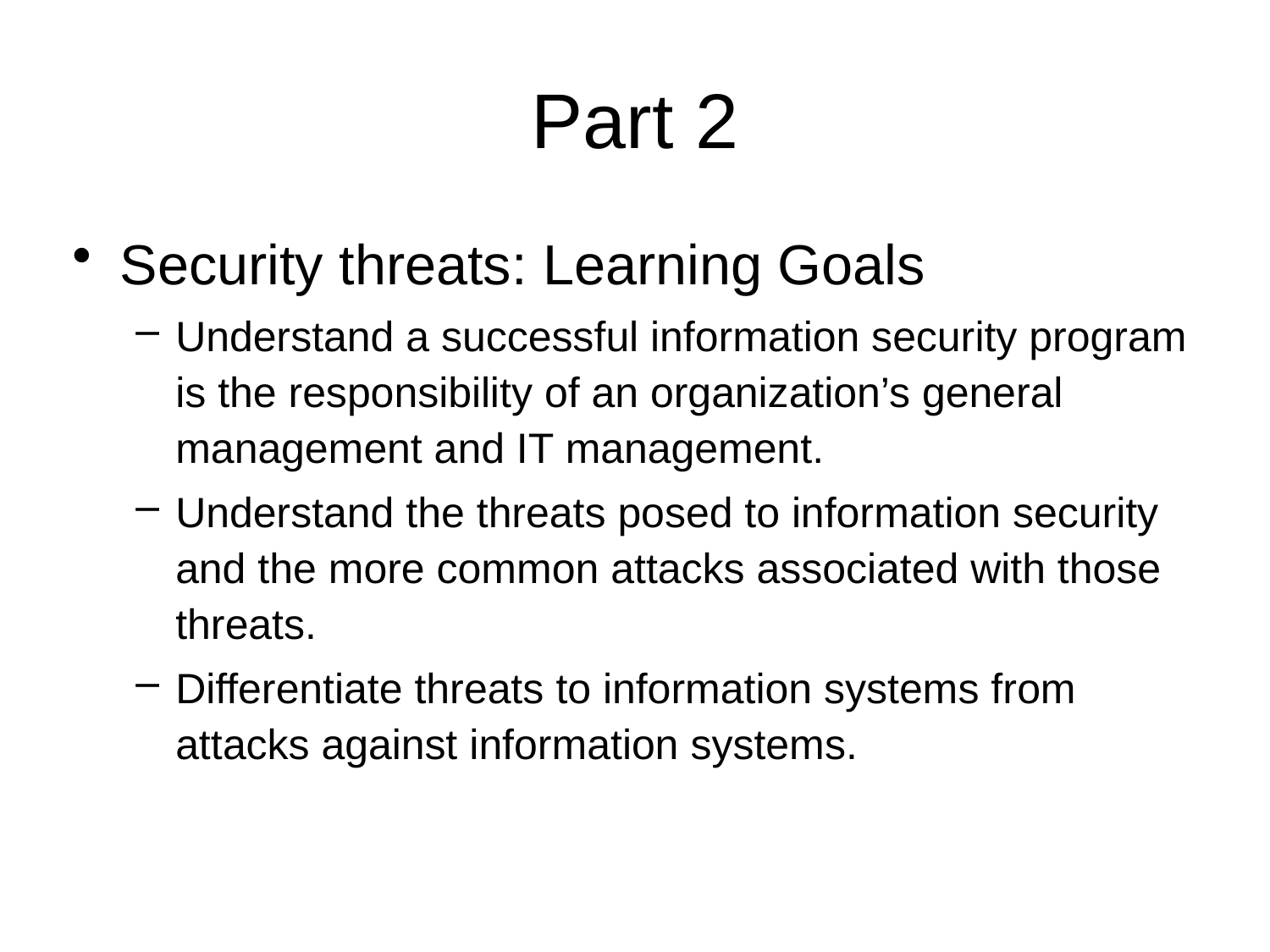

# Part 2
Security threats: Learning Goals
Understand a successful information security program is the responsibility of an organization’s general management and IT management.
Understand the threats posed to information security and the more common attacks associated with those threats.
Differentiate threats to information systems from attacks against information systems.